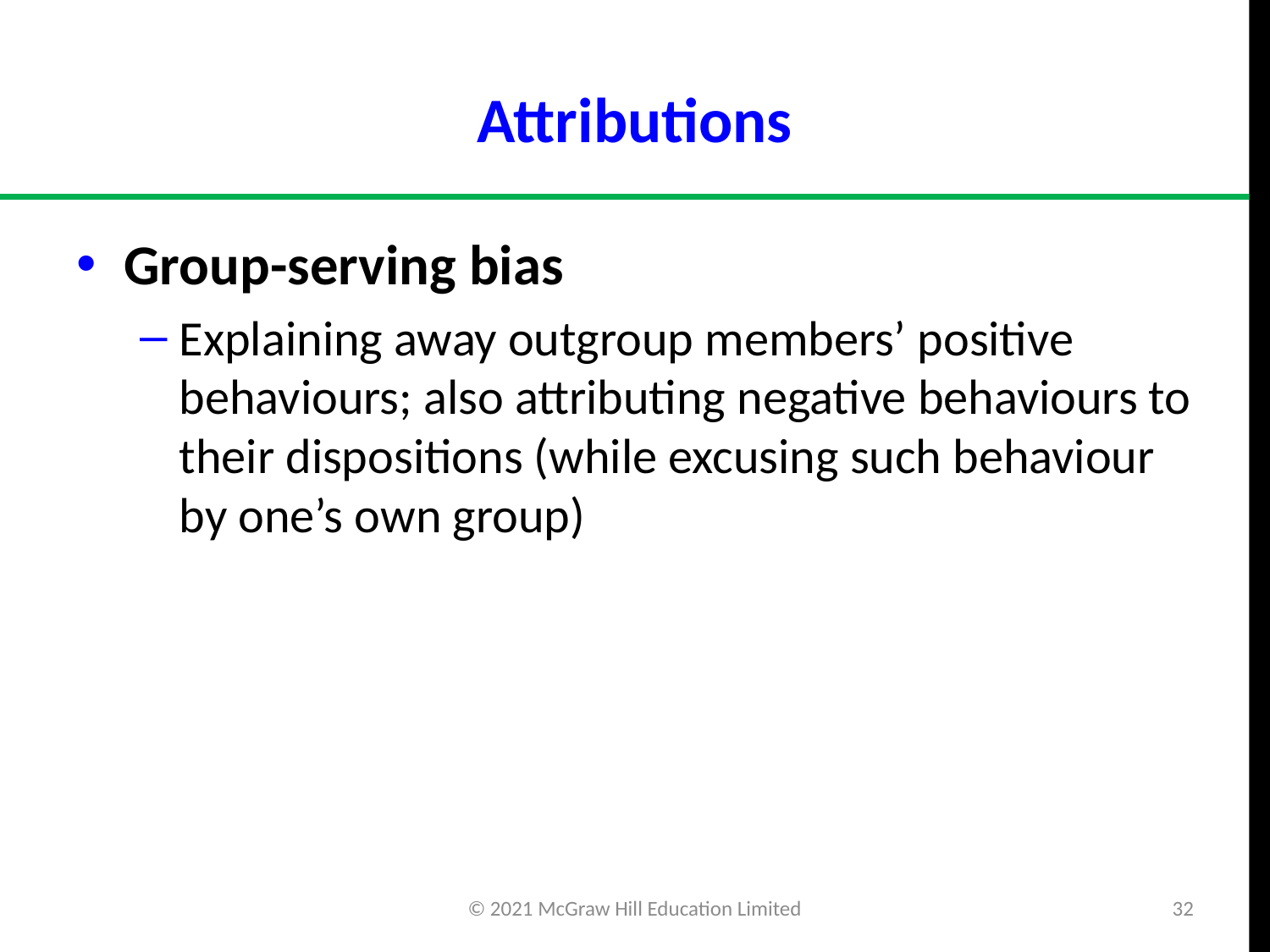

# Attributions
Group-serving bias
Explaining away outgroup members’ positive behaviours; also attributing negative behaviours to their dispositions (while excusing such behaviour by one’s own group)
© 2021 McGraw Hill Education Limited
32